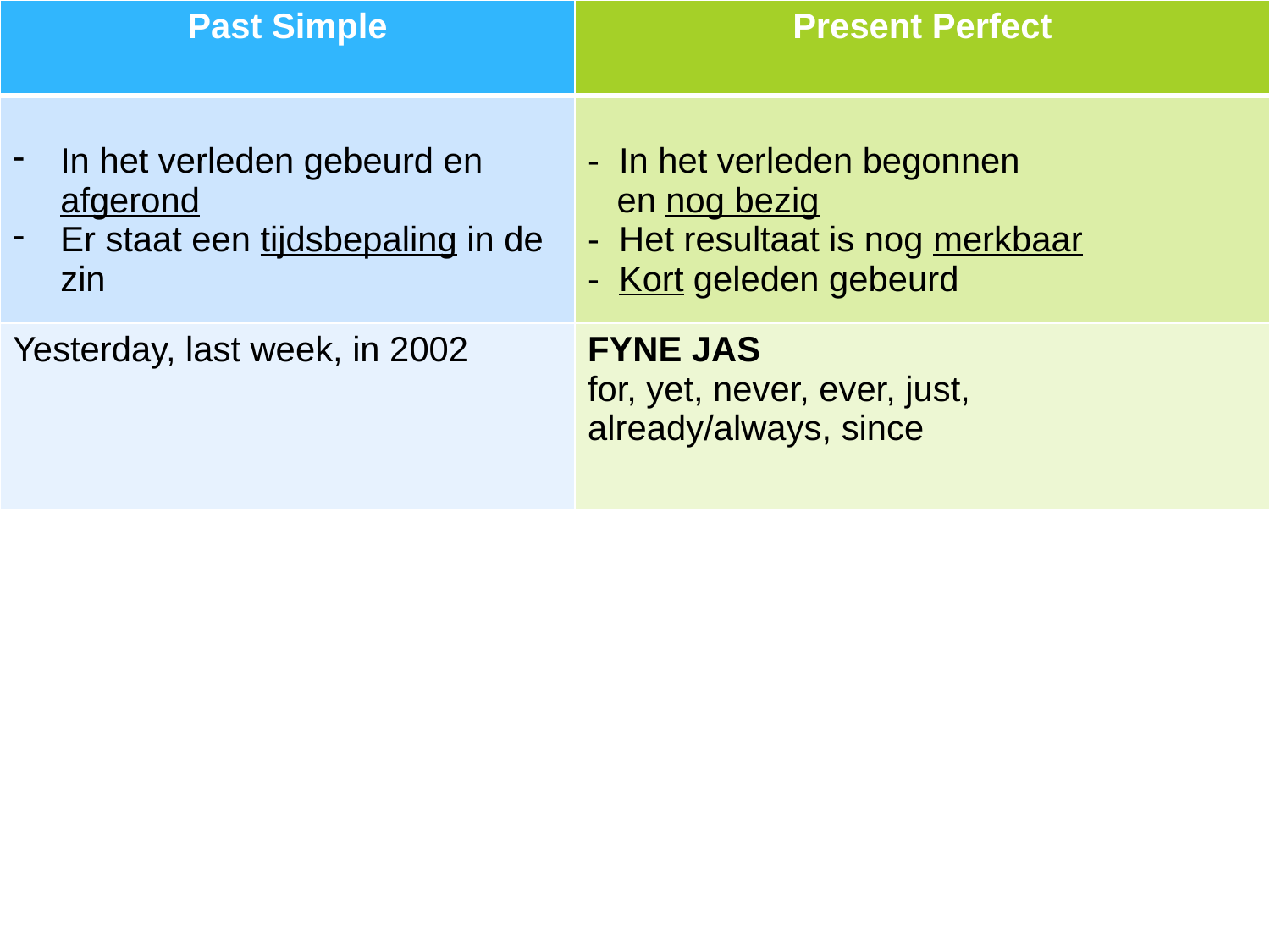

| Past Simple | Present Perfect |
| --- | --- |
| In het verleden gebeurd en afgerond Er staat een tijdsbepaling in de zin | - In het verleden begonnen en nog bezig - Het resultaat is nog merkbaar - Kort geleden gebeurd |
| Yesterday, last week, in 2002 | FYNE JAS for, yet, never, ever, just, already/always, since |